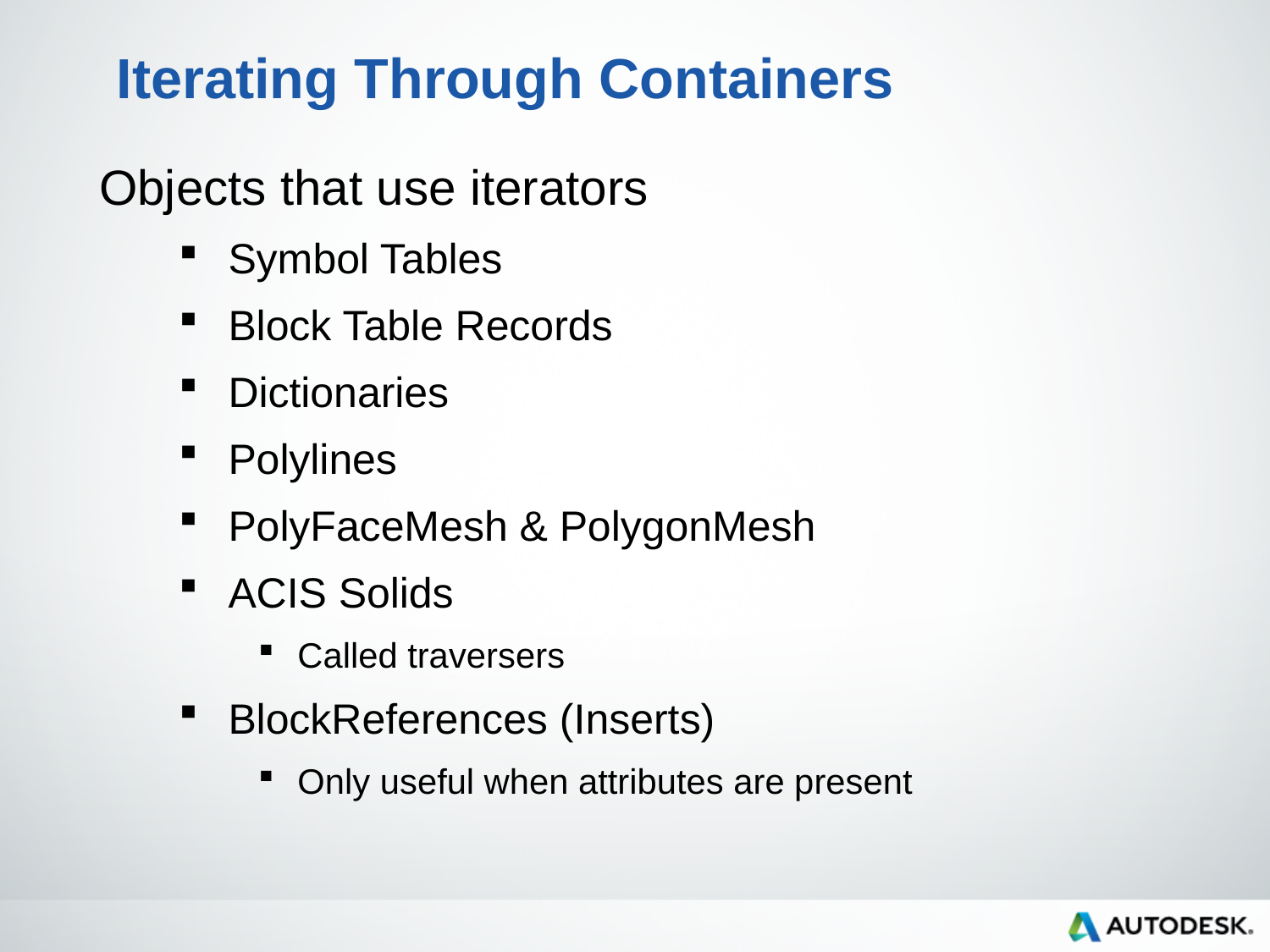

# Iterating Through Containers
Objects that use iterators
Symbol Tables
Block Table Records
Dictionaries
Polylines
PolyFaceMesh & PolygonMesh
ACIS Solids
Called traversers
BlockReferences (Inserts)
Only useful when attributes are present